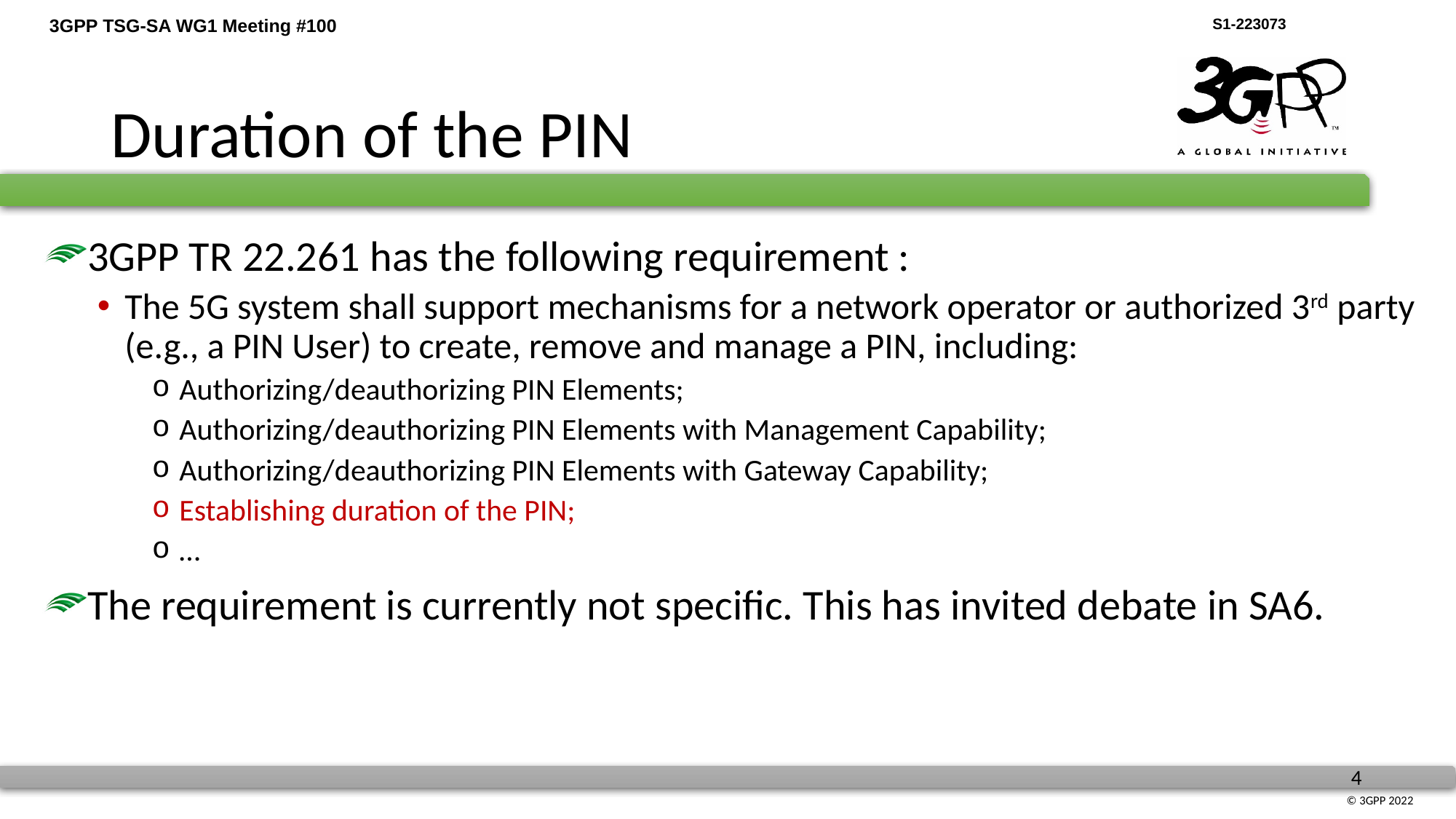

# Duration of the PIN
3GPP TR 22.261 has the following requirement :
The 5G system shall support mechanisms for a network operator or authorized 3rd party (e.g., a PIN User) to create, remove and manage a PIN, including:
Authorizing/deauthorizing PIN Elements;
Authorizing/deauthorizing PIN Elements with Management Capability;
Authorizing/deauthorizing PIN Elements with Gateway Capability;
Establishing duration of the PIN;
…
The requirement is currently not specific. This has invited debate in SA6.